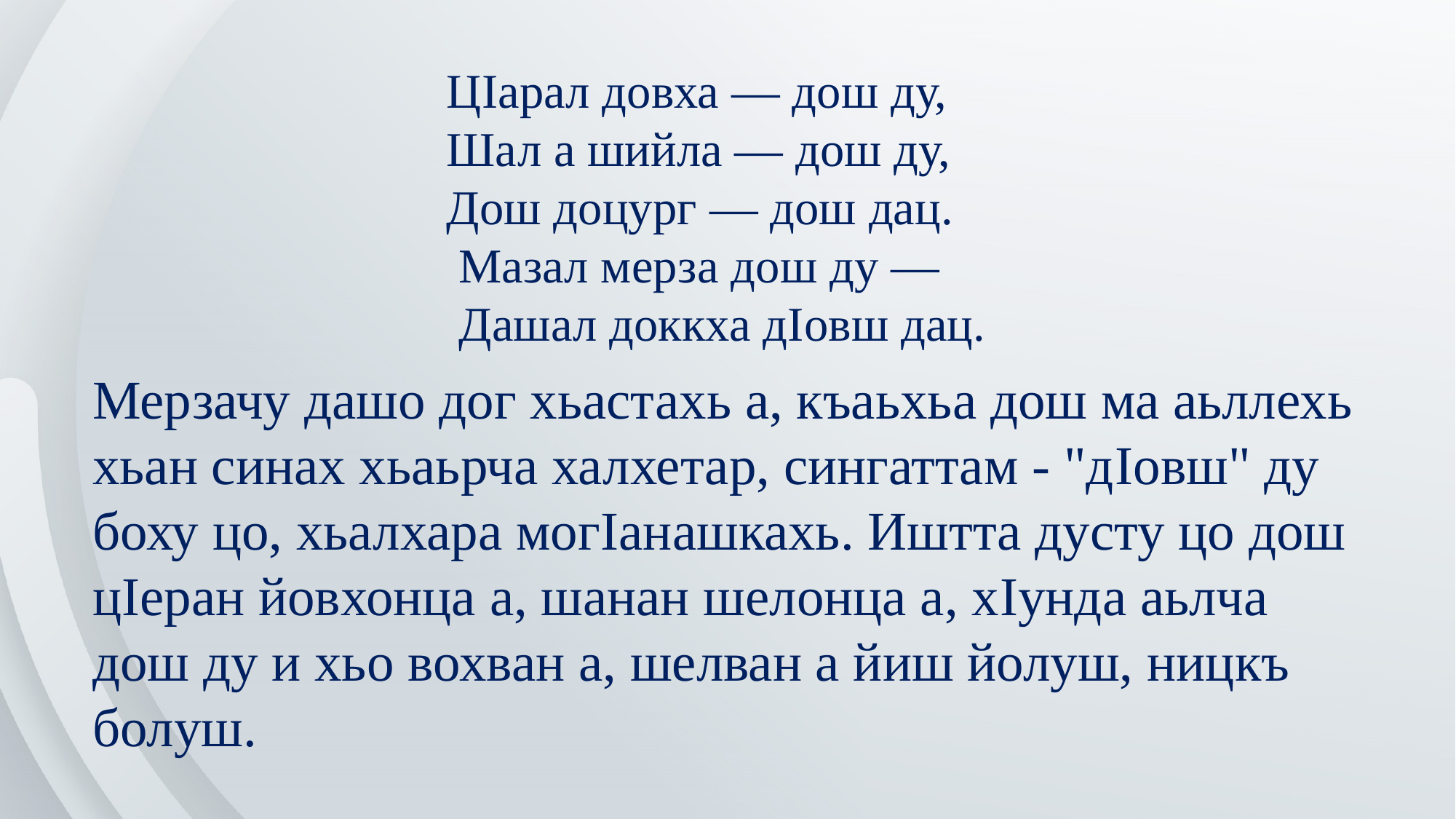

ЦIарал довха — дош ду,
Шал а шийла — дош ду,
Дош доцург — дош дац.
 Мазал мерза дош ду —
 Дашал доккха дIовш дац.
Мерзачу дашо дог хьастахь а, къаьхьа дош ма аьллехь хьан синах хьаьрча халхетар, сингаттам - "дIовш" ду боху цо, хьалхара могIанашкахь. Иштта дусту цо дош цIеран йовхонца а, шанан шелонца а, хIунда аьлча дош ду и хьо вохван а, шелван а йиш йолуш, ницкъ болуш.